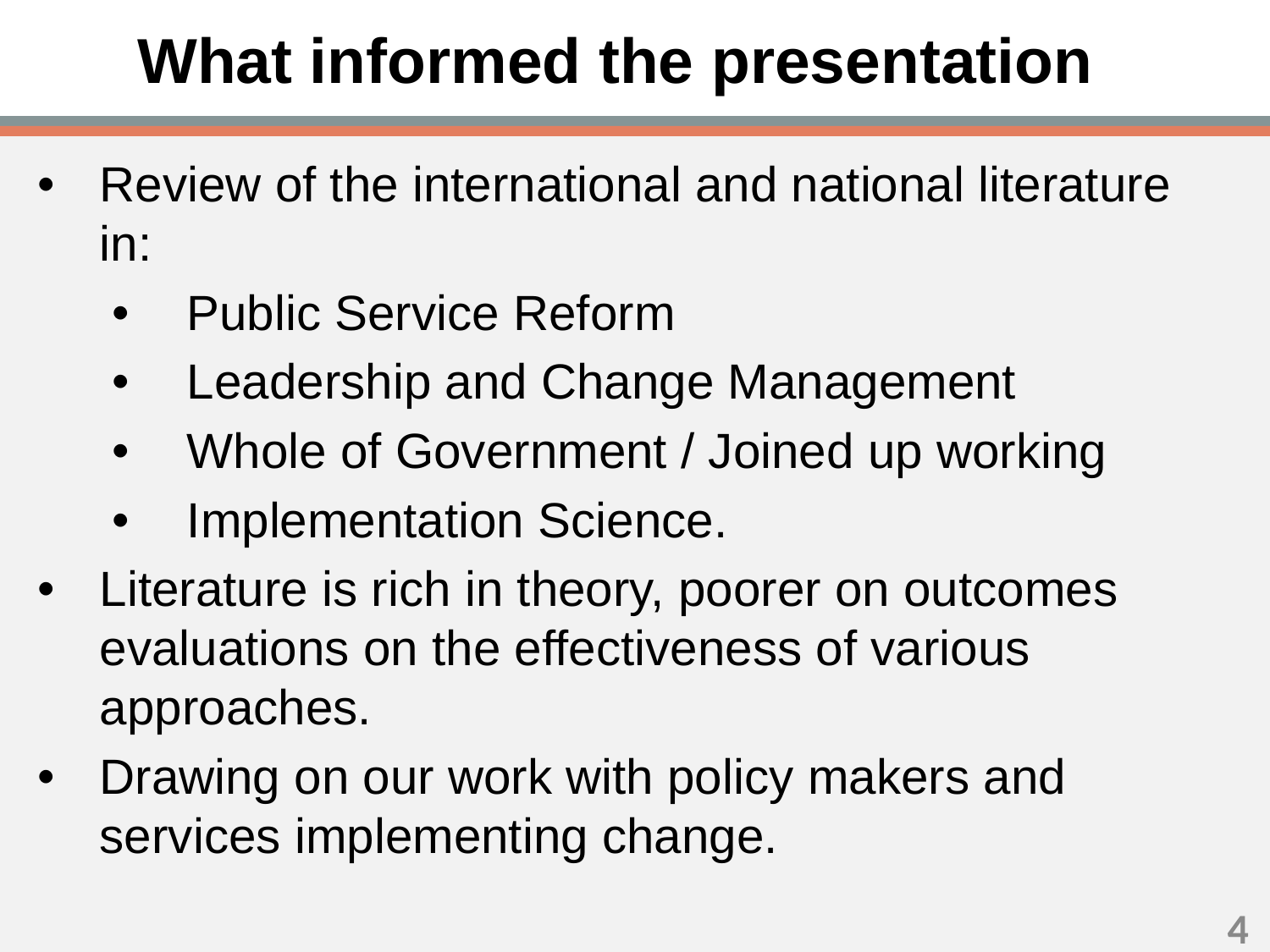

# What informed the presentation
Review of the international and national literature in:
Public Service Reform
Leadership and Change Management
Whole of Government / Joined up working
Implementation Science.
Literature is rich in theory, poorer on outcomes evaluations on the effectiveness of various approaches.
Drawing on our work with policy makers and services implementing change.

4